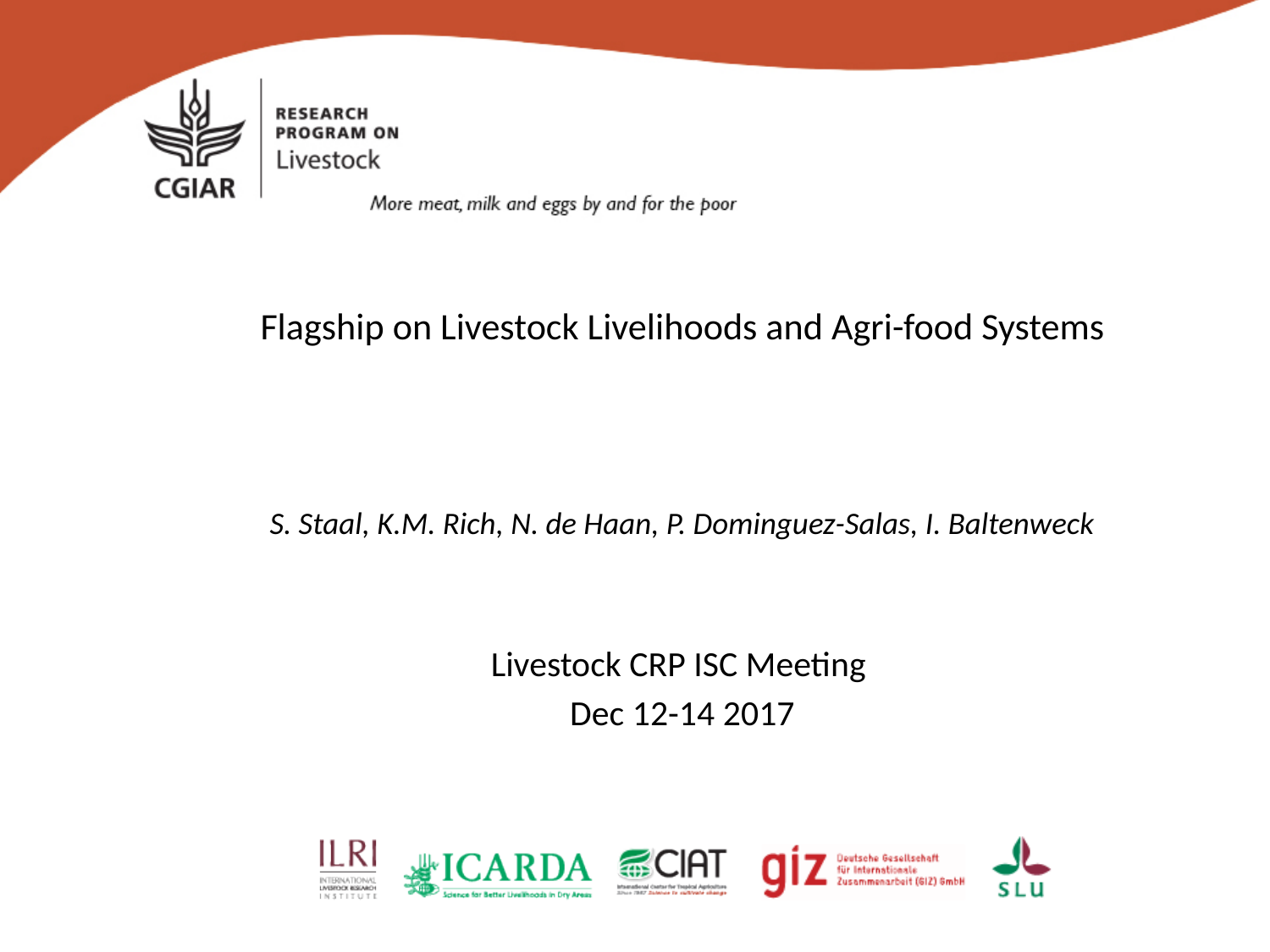

Flagship on Livestock Livelihoods and Agri-food Systems
S. Staal, K.M. Rich, N. de Haan, P. Dominguez-Salas, I. Baltenweck
Livestock CRP ISC Meeting
Dec 12-14 2017